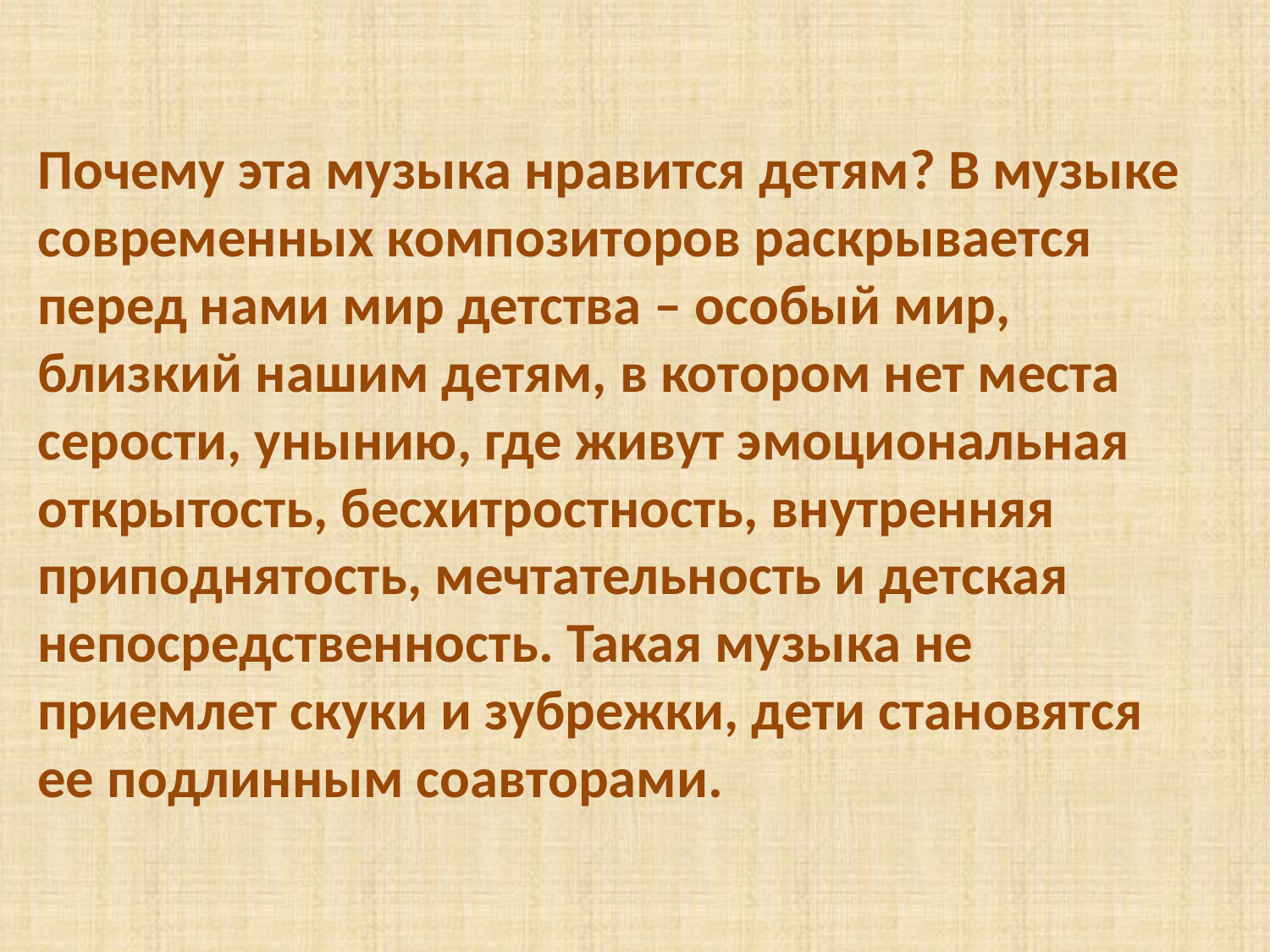

Почему эта музыка нравится детям? В музыке современных композиторов раскрывается перед нами мир детства – особый мир, близкий нашим детям, в котором нет места серости, унынию, где живут эмоциональная открытость, бесхитростность, внутренняя приподнятость, мечтательность и детская непосредственность. Такая музыка не приемлет скуки и зубрежки, дети становятся ее подлинным соавторами.